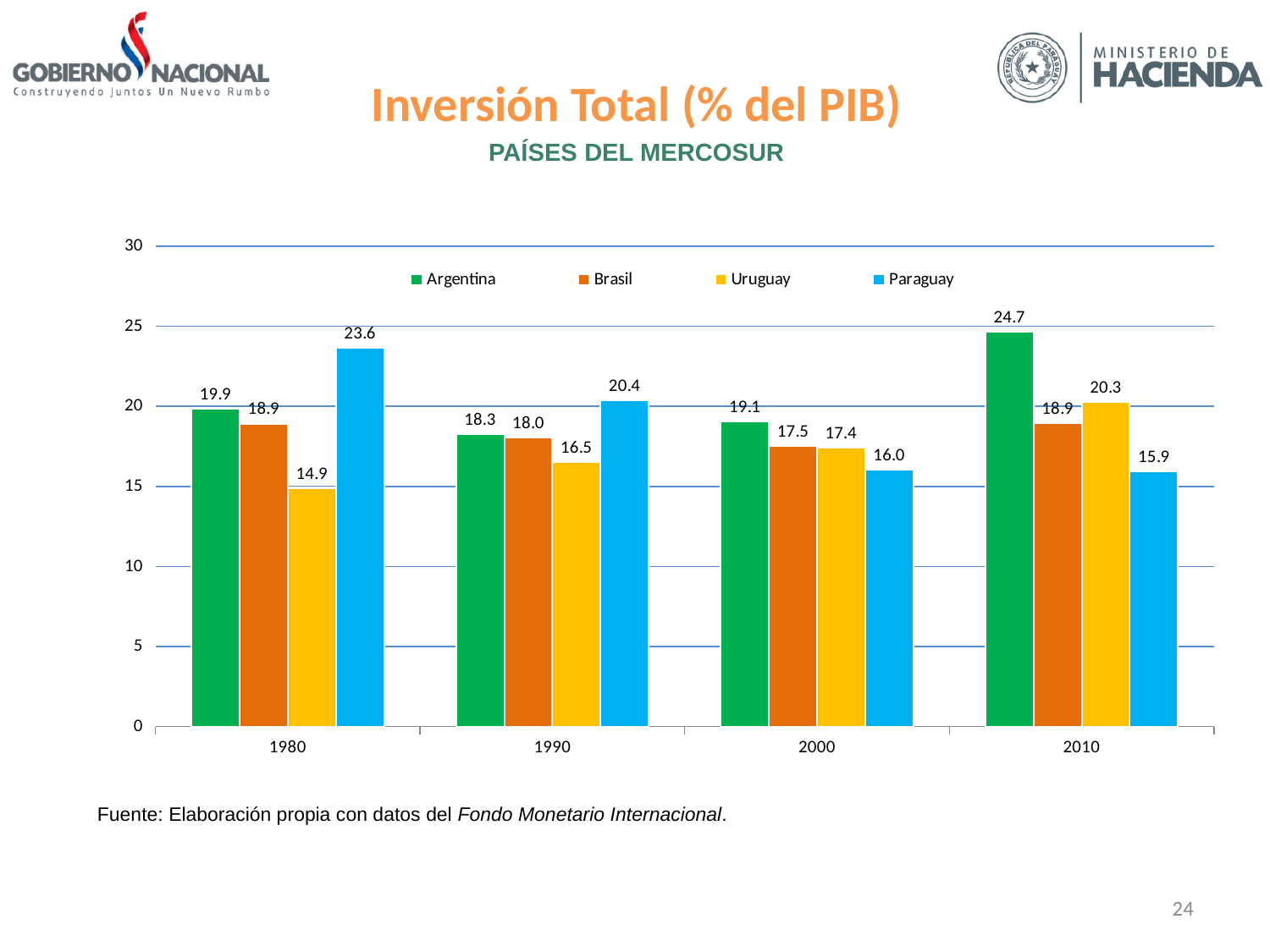

Inversión Total (% del PIB)
PAÍSES DEL MERCOSUR

### Chart

| Category | Argentina | Brasil | Uruguay | Paraguay |
|---|---|---|---|---|
| 1980 | 19.874200000000005 | 18.918 | 14.90940000000001 | 23.6293 |
| 1990 | 18.26839999999997 | 18.044700000000002 | 16.5133 | 20.3643 |
| 2000 | 19.075400000000002 | 17.5184 | 17.4161 | 16.031399999999987 |
| 2010 | 24.65400000000002 | 18.943249999999956 | 20.268499999999964 | 15.926 |
Fuente: Elaboración propia con datos del Fondo Monetario Internacional.
24